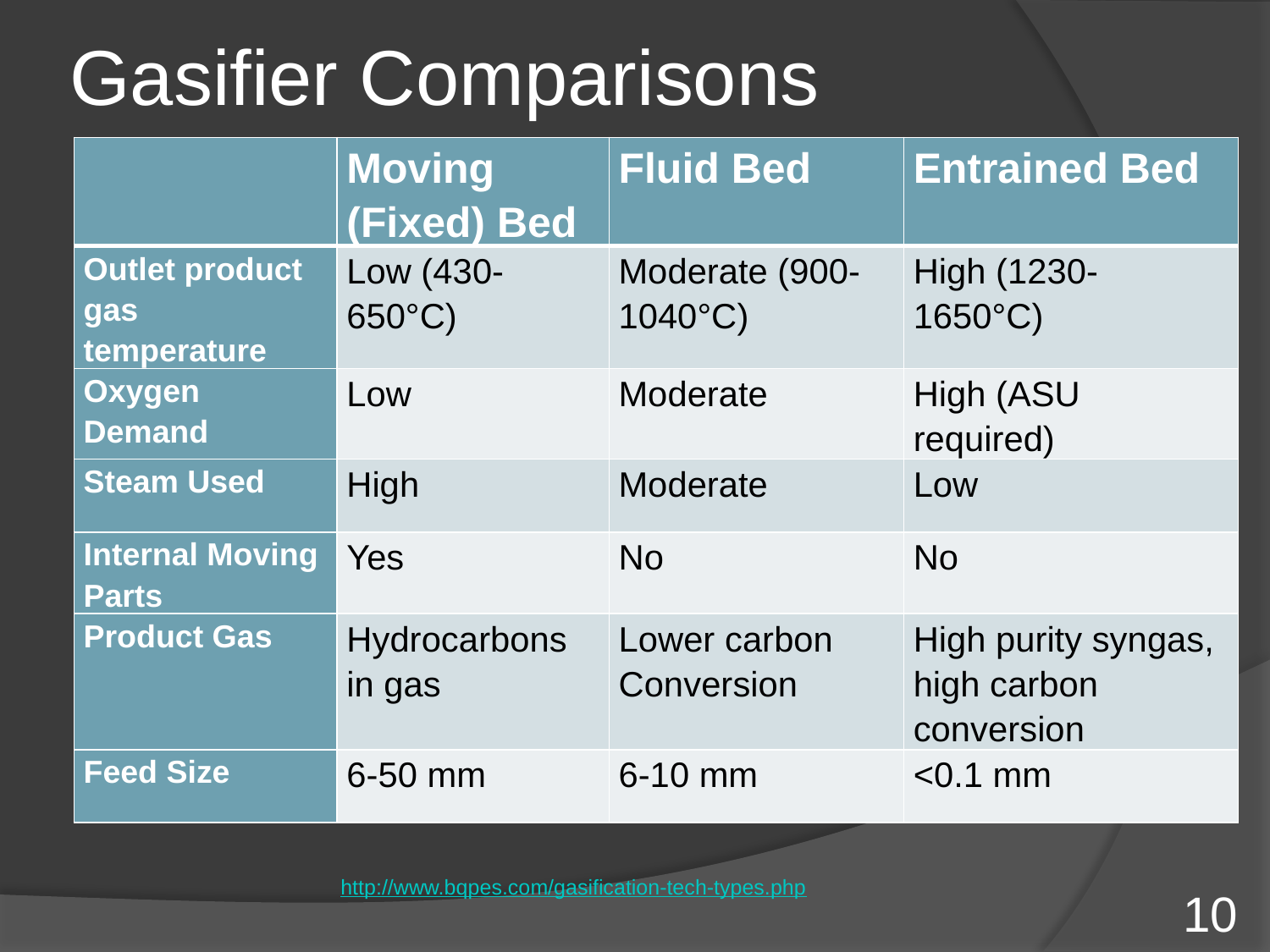

# Gasifier Comparisons
|  | Moving (Fixed) Bed | Fluid Bed | Entrained Bed |
| --- | --- | --- | --- |
| Outlet product gas temperature | Low (430-650°C) | Moderate (900-1040°C) | High (1230-1650°C) |
| Oxygen Demand | Low | Moderate | High (ASU required) |
| Steam Used | High | Moderate | Low |
| Internal Moving Parts | Yes | No | No |
| Product Gas | Hydrocarbons in gas | Lower carbon Conversion | High purity syngas, high carbon conversion |
| Feed Size | 6-50 mm | 6-10 mm | <0.1 mm |
http://www.bqpes.com/gasification-tech-types.php

10